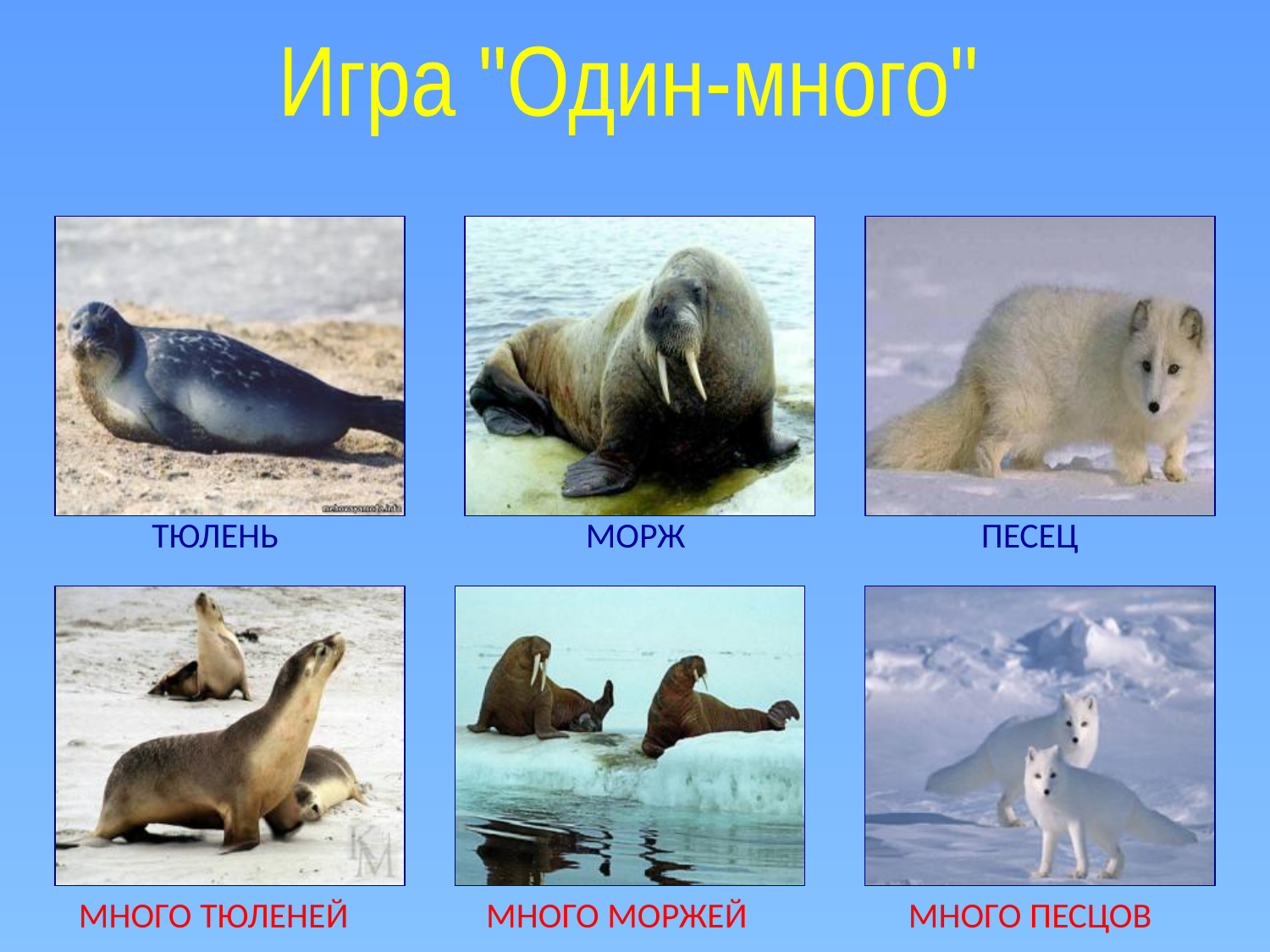

Игра "Один-много"

ТЮЛЕНЬ
МОРЖ
ПЕСЕЦ

МНОГО ТЮЛЕНЕЙ
МНОГО МОРЖЕЙ
МНОГО ПЕСЦОВ